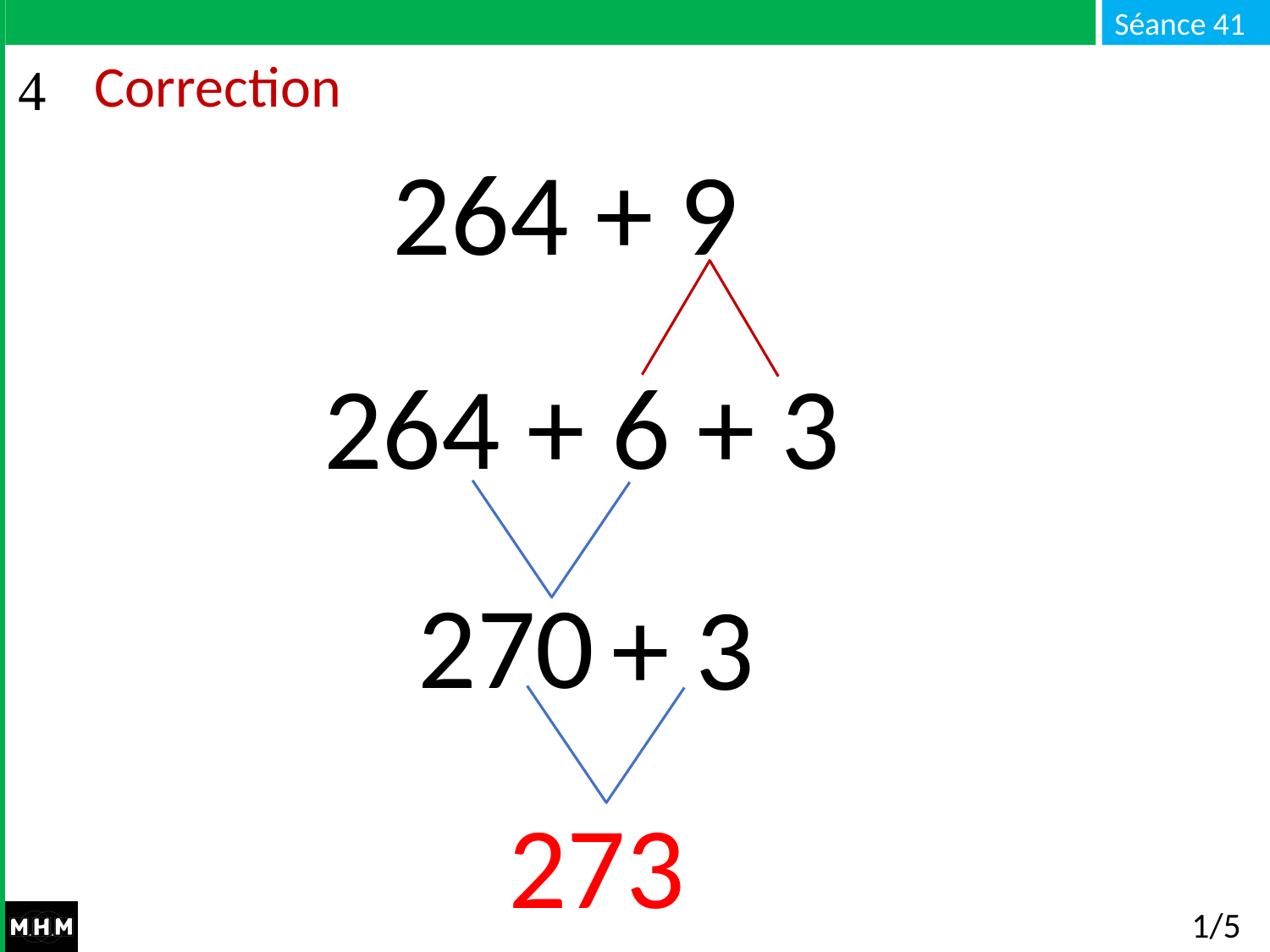

# Correction
264 + 9
264 +
6 + 3
270
+ 3
273
1/5